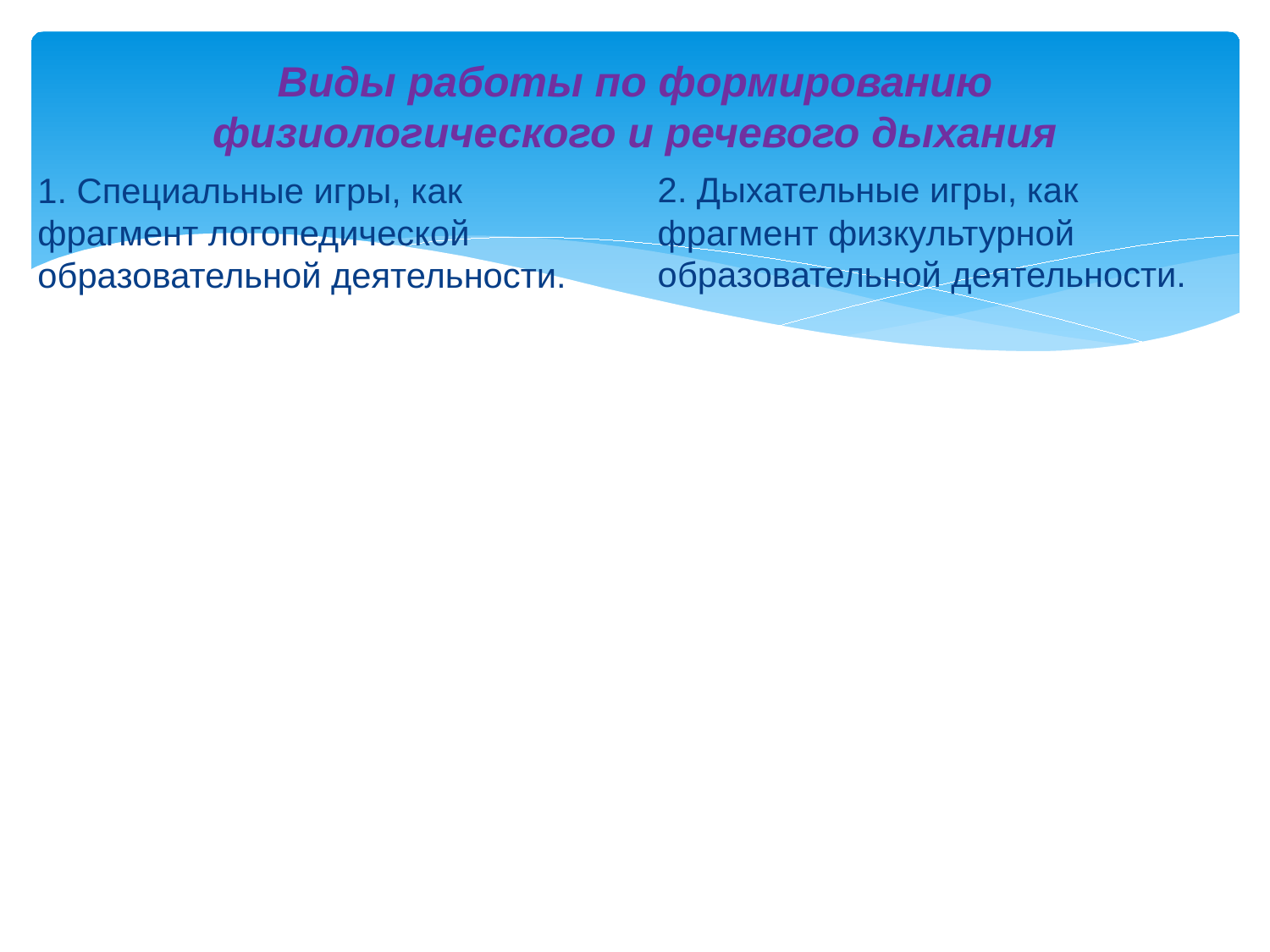

# Виды работы по формированию физиологического и речевого дыхания

1. Специальные игры, как фрагмент логопедической образовательной деятельности.

2. Дыхательные игры, как фрагмент физкультурной образовательной деятельности.